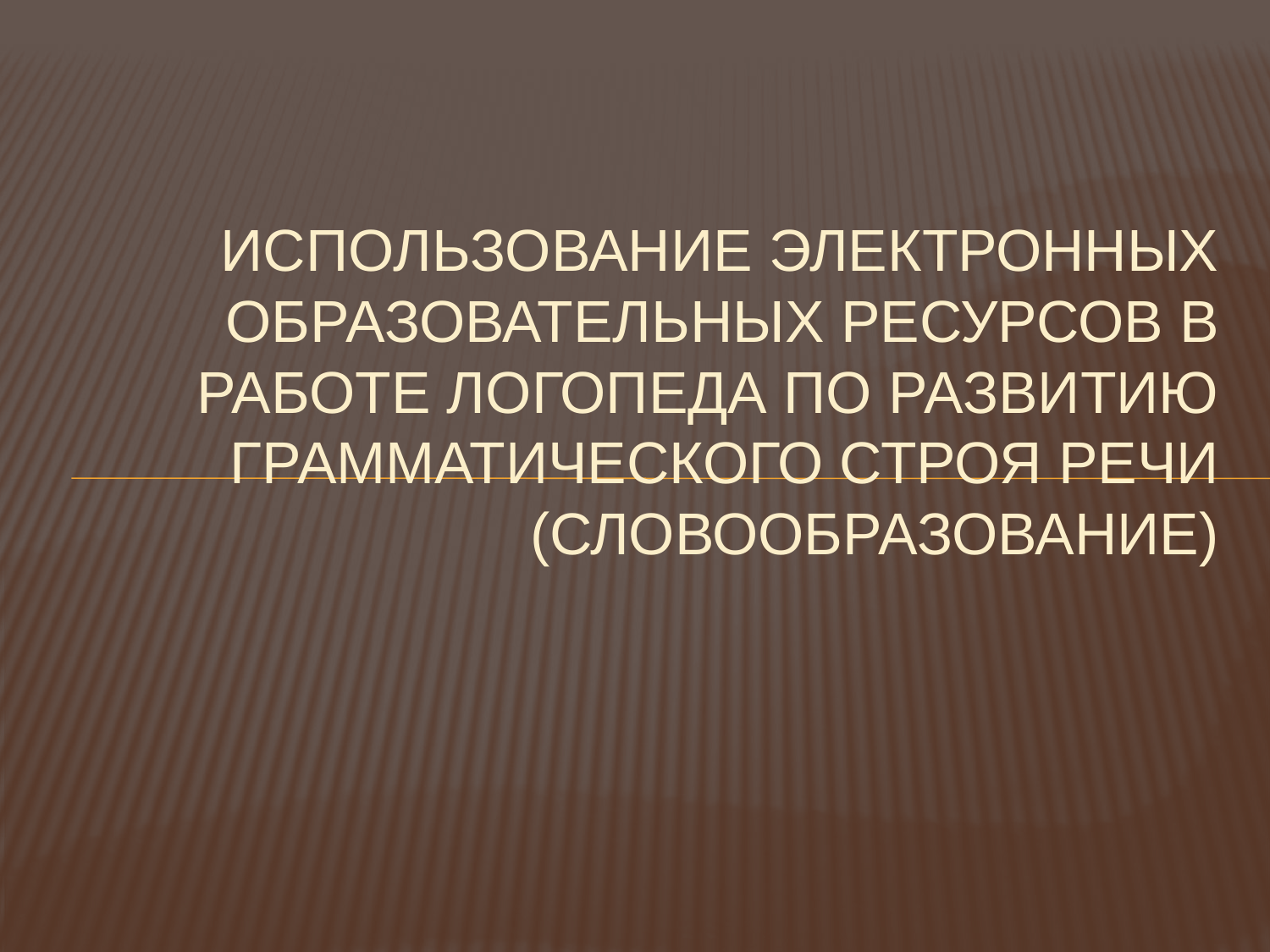

# Использование электронных образовательных ресурсов в работе логопеда по развитию грамматического строя речи (словообразование)